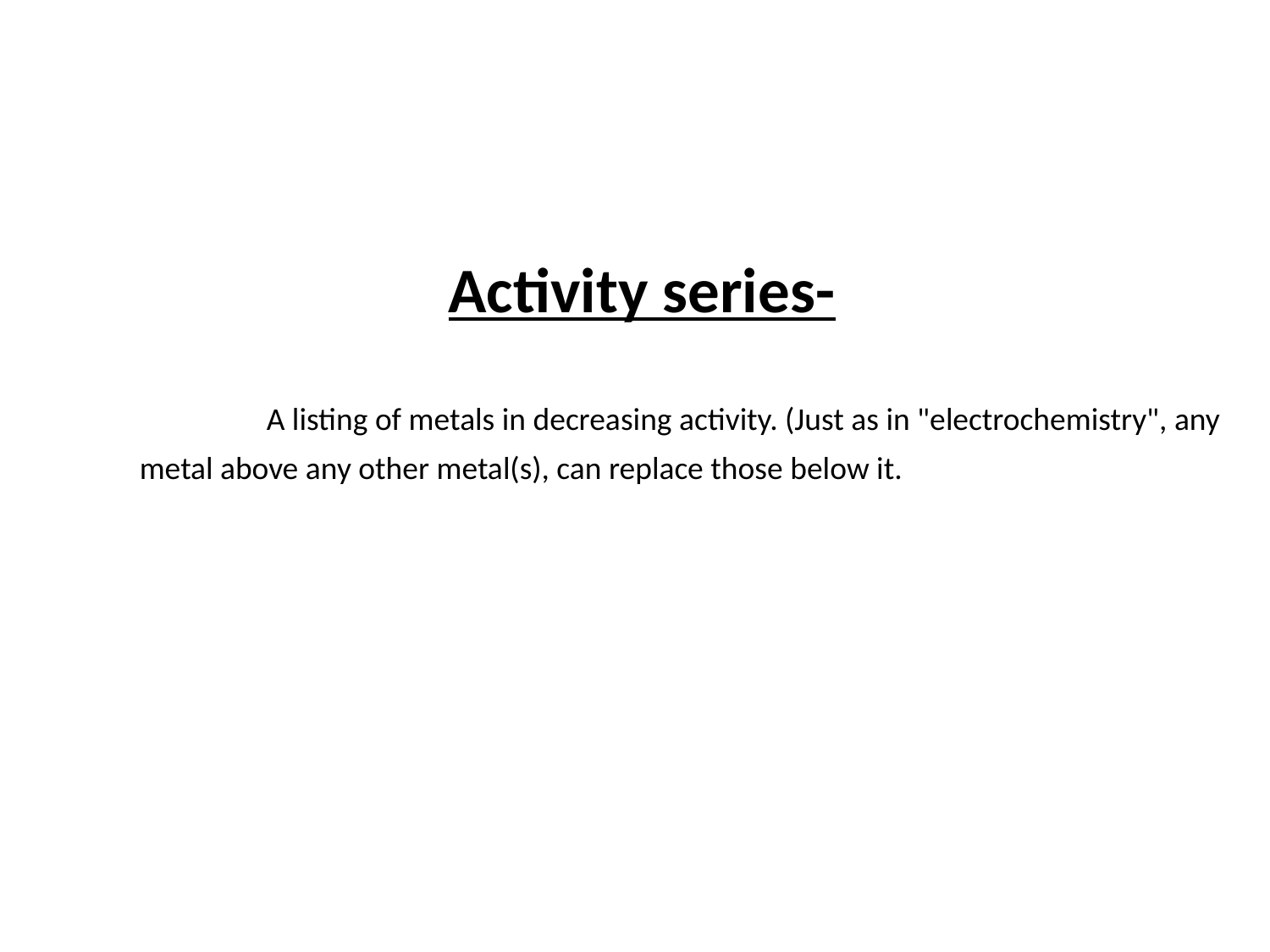

Activity series-
	A listing of metals in decreasing activity. (Just as in "electrochemistry", any metal above any other metal(s), can replace those below it.